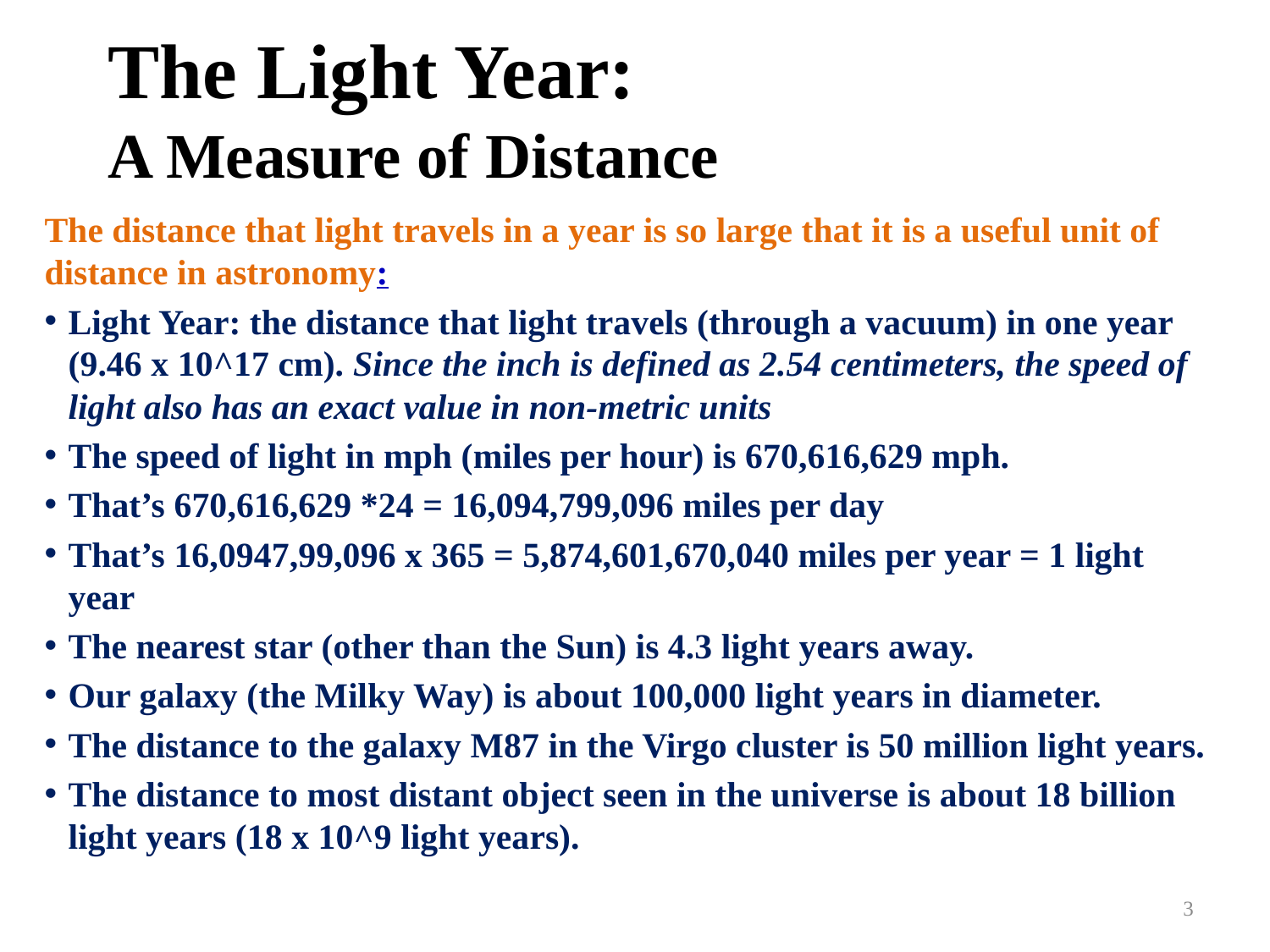

# The Light Year: A Measure of Distance
The distance that light travels in a year is so large that it is a useful unit of distance in astronomy:
Light Year: the distance that light travels (through a vacuum) in one year (9.46 x 10^17 cm). Since the inch is defined as 2.54 centimeters, the speed of light also has an exact value in non-metric units
The speed of light in mph (miles per hour) is 670,616,629 mph.
That’s 670,616,629 *24 = 16,094,799,096 miles per day
That’s 16,0947,99,096 x 365 = 5,874,601,670,040 miles per year = 1 light year
The nearest star (other than the Sun) is 4.3 light years away.
Our galaxy (the Milky Way) is about 100,000 light years in diameter.
The distance to the galaxy M87 in the Virgo cluster is 50 million light years.
The distance to most distant object seen in the universe is about 18 billion light years (18 x 10^9 light years).
3